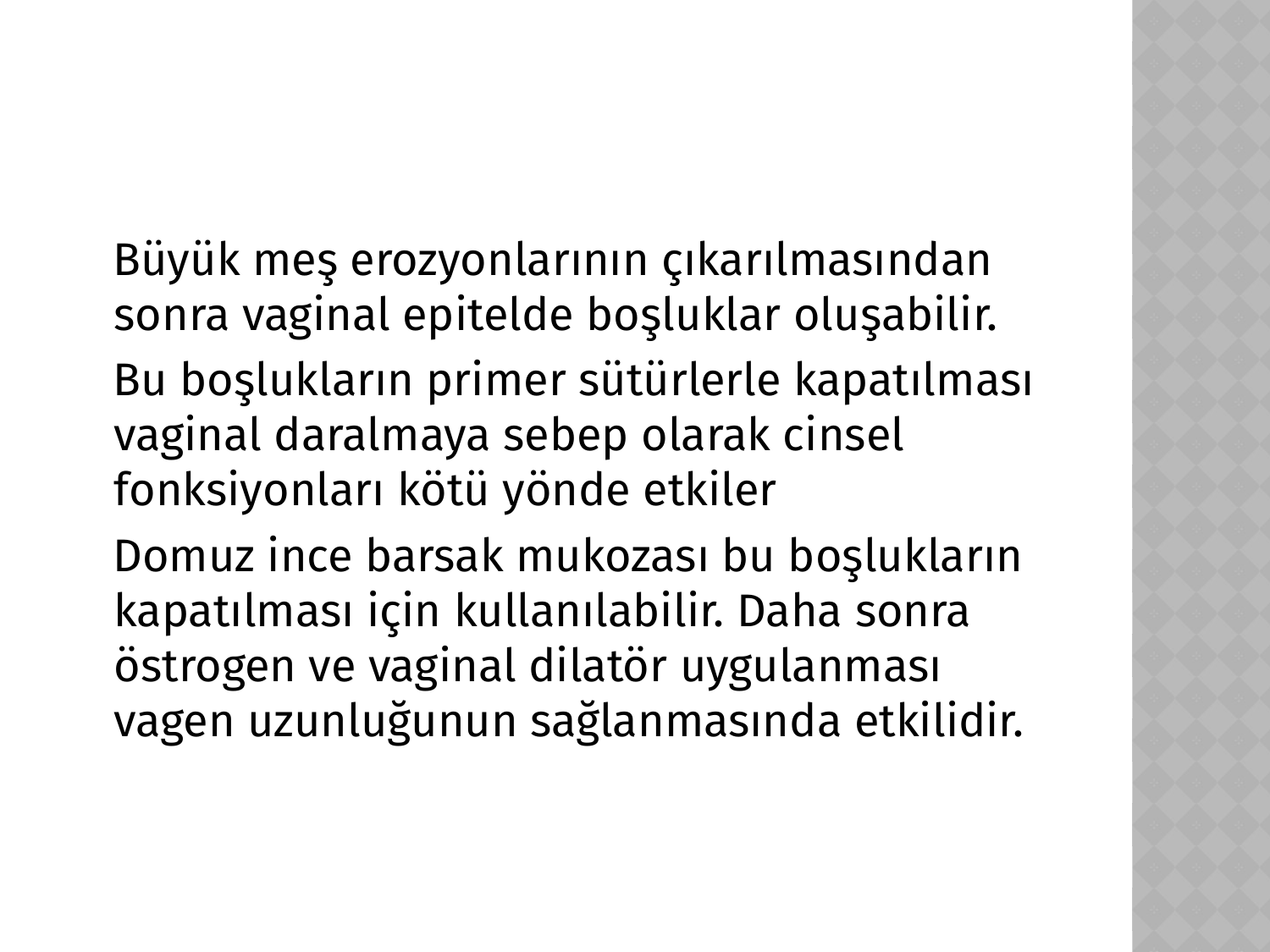

Büyük meş erozyonlarının çıkarılmasından sonra vaginal epitelde boşluklar oluşabilir.
   Bu boşlukların primer sütürlerle kapatılması vaginal daralmaya sebep olarak cinsel  fonksiyonları kötü yönde etkiler
   Domuz ince barsak mukozası bu boşlukların kapatılması için kullanılabilir. Daha sonra östrogen ve vaginal dilatör uygulanması  vagen uzunluğunun sağlanmasında etkilidir.